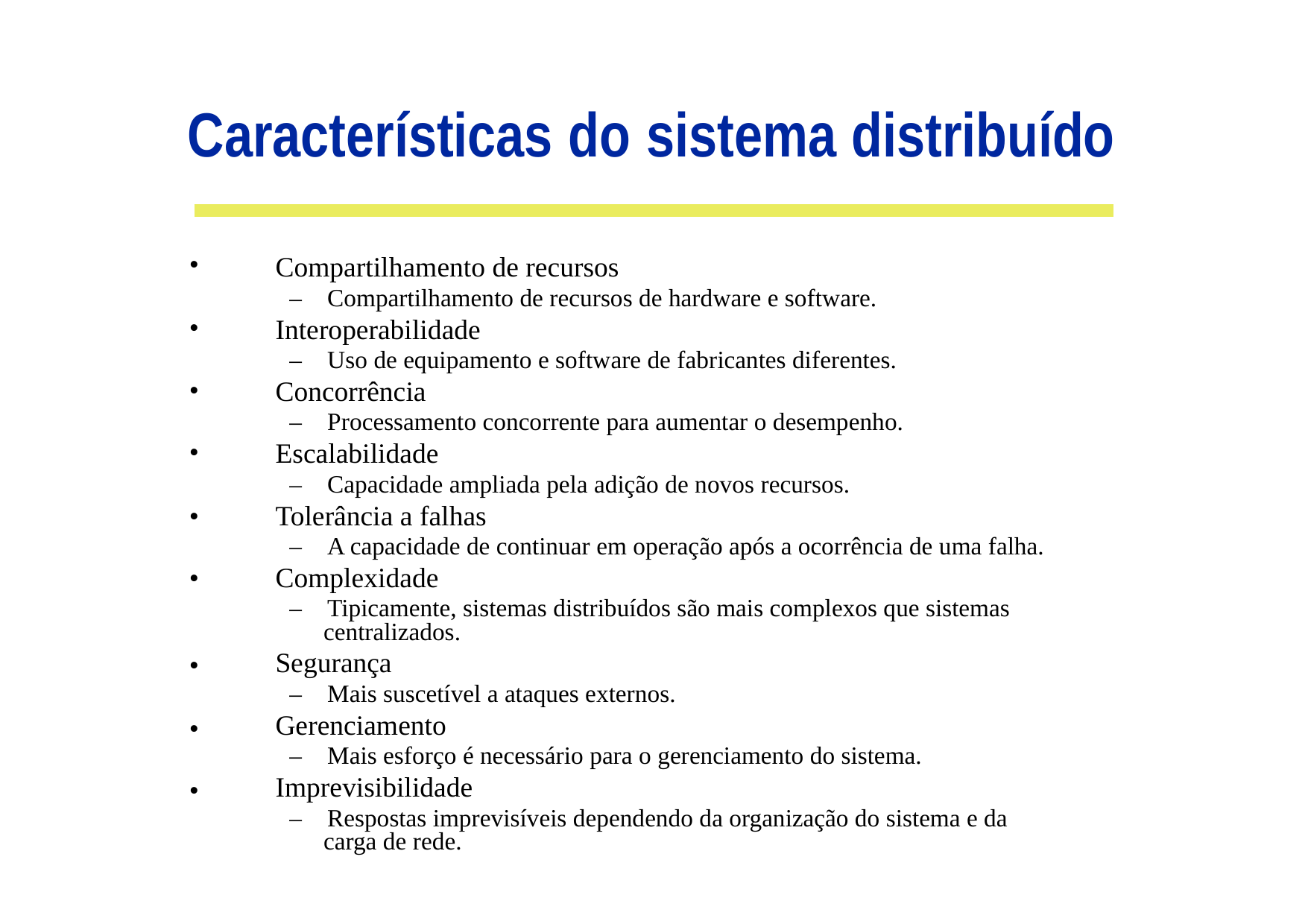

Características do sistema distribuído

•

•

•

•

•

•

•

•

•
Compartilhamento de recursos
	–    Compartilhamento de recursos de hardware e software.
Interoperabilidade
	–    Uso de equipamento e software de fabricantes diferentes.
Concorrência
	–    Processamento concorrente para aumentar o desempenho.
Escalabilidade
	–    Capacidade ampliada pela adição de novos recursos.
Tolerância a falhas
	–    A capacidade de continuar em operação após a ocorrência de uma falha.
Complexidade
	–    Tipicamente, sistemas distribuídos são mais complexos que sistemas
		centralizados.
Segurança
	–    Mais suscetível a ataques externos.
Gerenciamento
	–    Mais esforço é necessário para o gerenciamento do sistema.
Imprevisibilidade
	–    Respostas imprevisíveis dependendo da organização do sistema e da
		carga de rede.